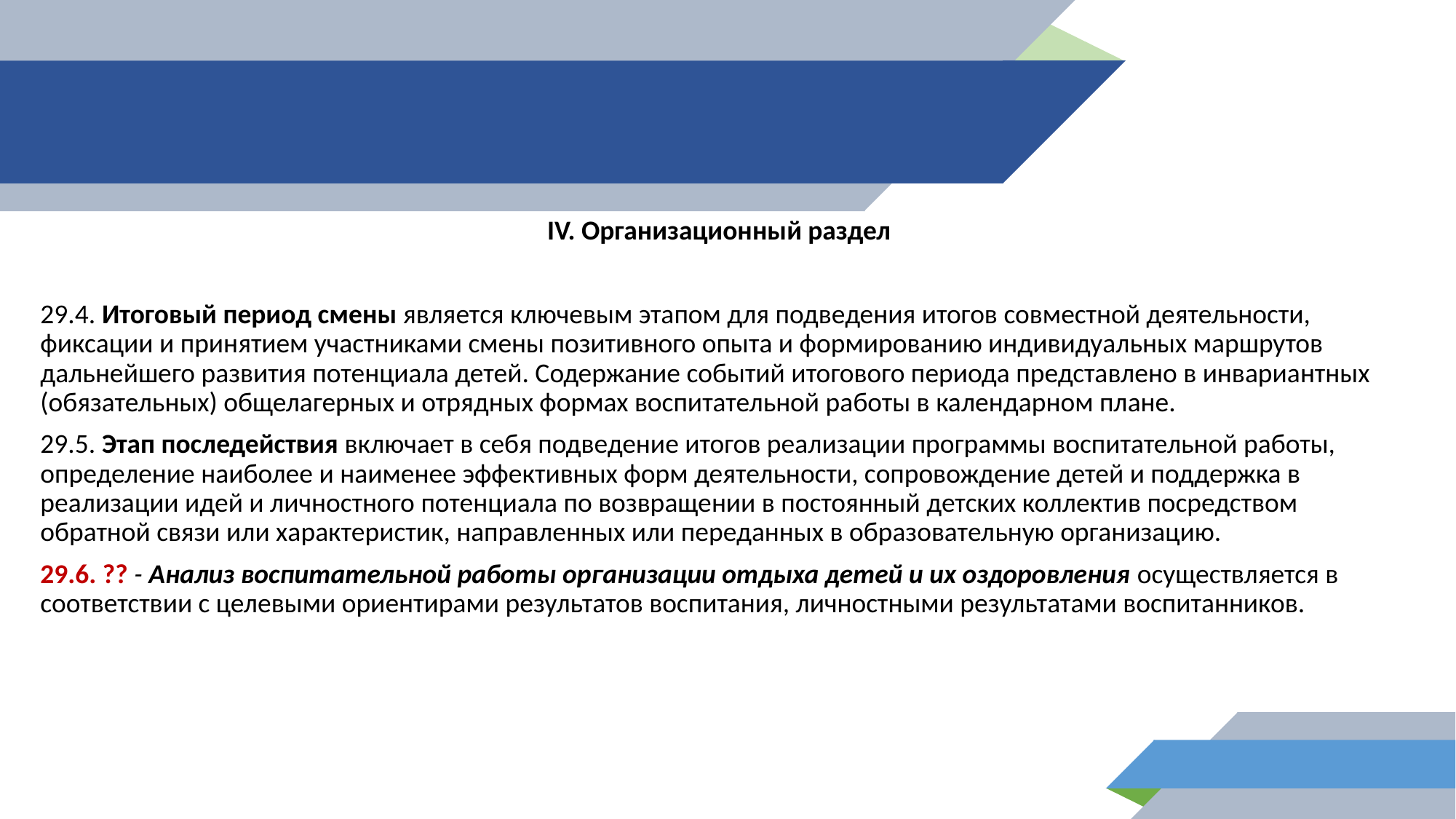

IV. Организационный раздел

29.4. Итоговый период смены является ключевым этапом для подведения итогов совместной деятельности, фиксации и принятием участниками смены позитивного опыта и формированию индивидуальных маршрутов дальнейшего развития потенциала детей. Содержание событий итогового периода представлено в инвариантных (обязательных) общелагерных и отрядных формах воспитательной работы в календарном плане.
29.5. Этап последействия включает в себя подведение итогов реализации программы воспитательной работы, определение наиболее и наименее эффективных форм деятельности, сопровождение детей и поддержка в реализации идей и личностного потенциала по возвращении в постоянный детских коллектив посредством обратной связи или характеристик, направленных или переданных в образовательную организацию.
29.6. ?? - Анализ воспитательной работы организации отдыха детей и их оздоровления осуществляется в соответствии с целевыми ориентирами результатов воспитания, личностными результатами воспитанников.